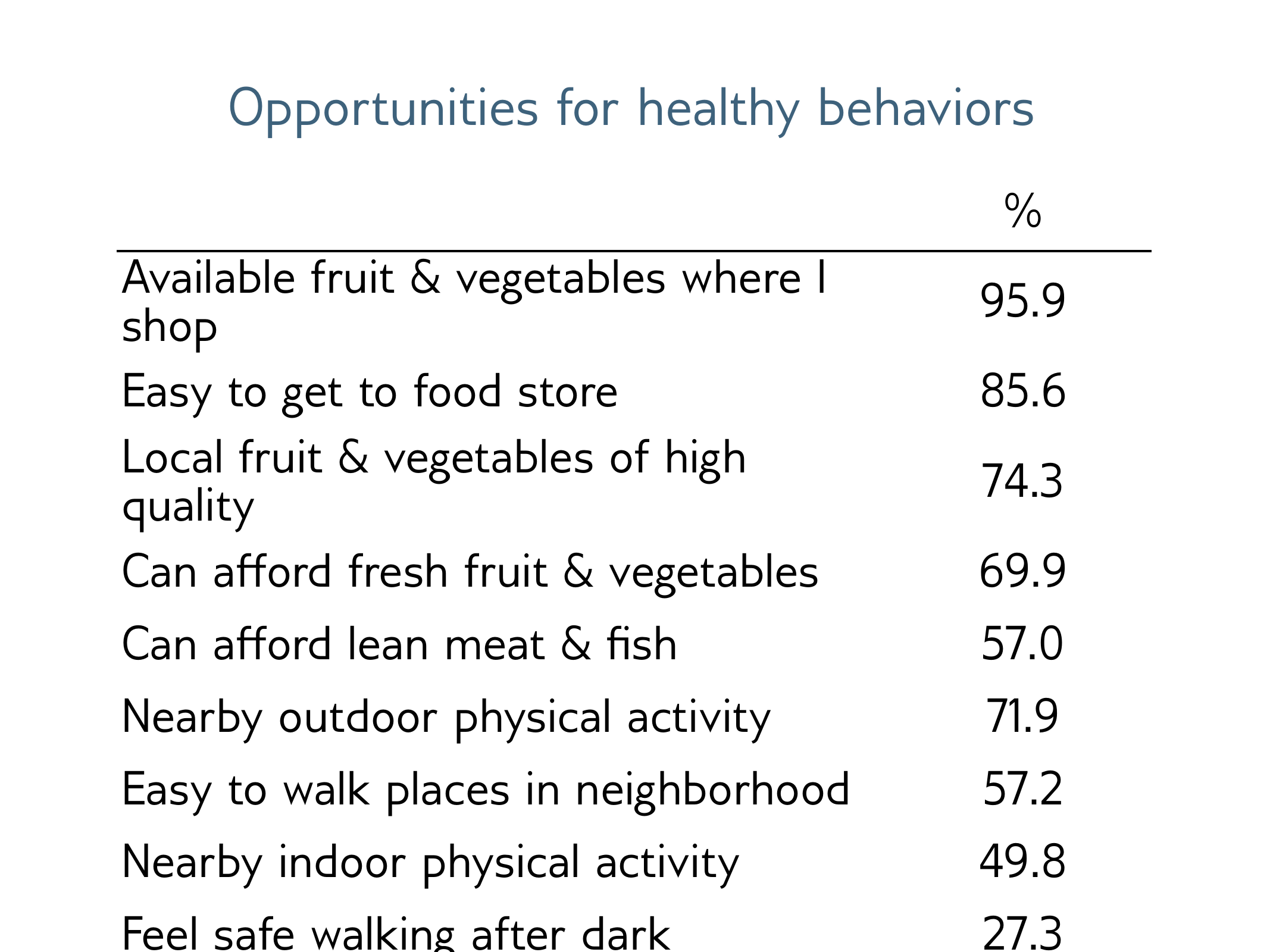

# Opportunities for healthy behaviors

|  | % |
| --- | --- |
| Available fruit & vegetables where I shop | 95.9 |
| Easy to get to food store | 85.6 |
| Local fruit & vegetables of high quality | 74.3 |
| Can afford fresh fruit & vegetables | 69.9 |
| Can afford lean meat & fish | 57.0 |
| Nearby outdoor physical activity | 71.9 |
| Easy to walk places in neighborhood | 57.2 |
| Nearby indoor physical activity | 49.8 |
| Feel safe walking after dark | 27.3 |